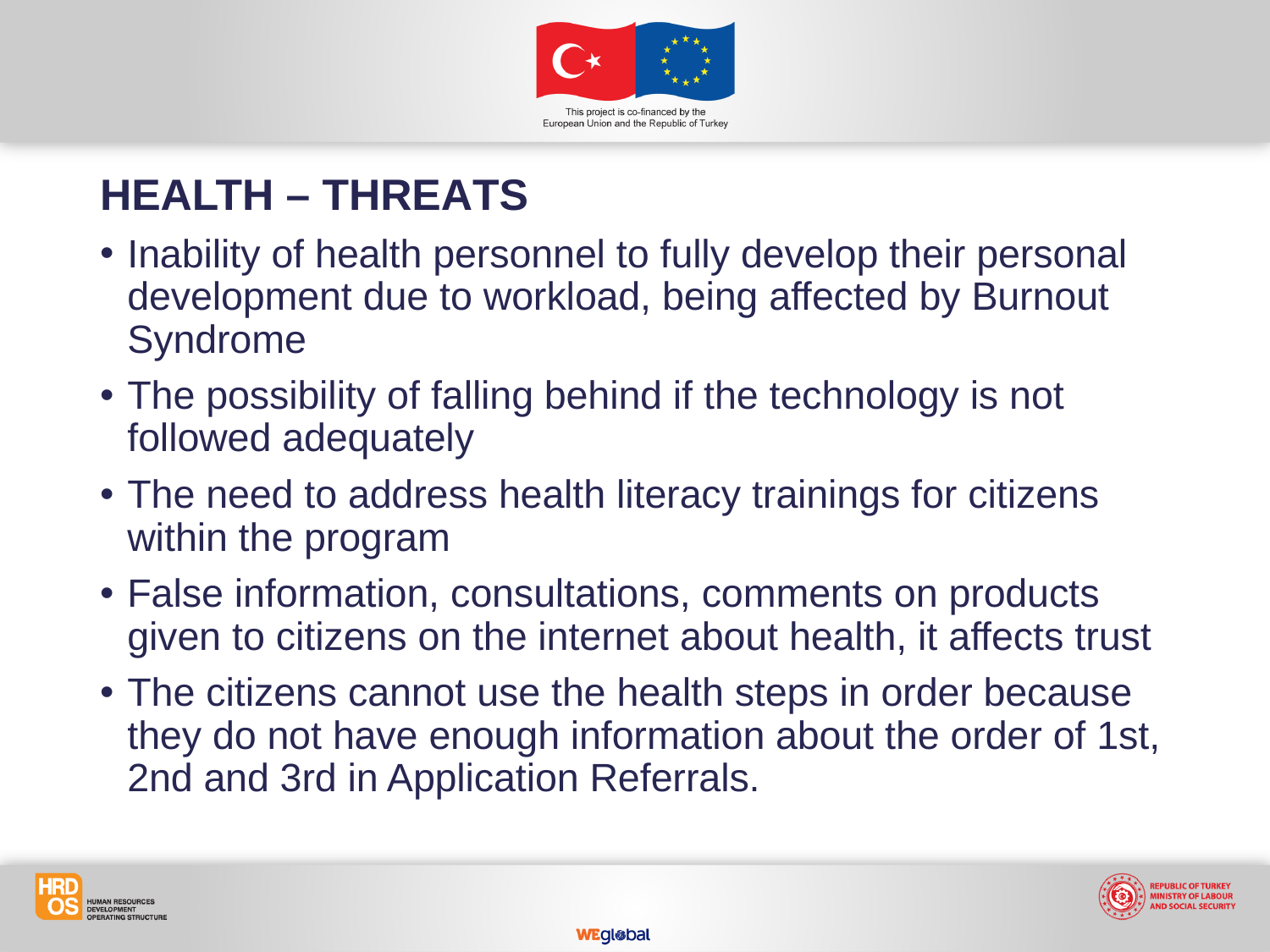

HEALTH – THREATS
Inability of health personnel to fully develop their personal development due to workload, being affected by Burnout Syndrome
The possibility of falling behind if the technology is not followed adequately
The need to address health literacy trainings for citizens within the program
False information, consultations, comments on products given to citizens on the internet about health, it affects trust
The citizens cannot use the health steps in order because they do not have enough information about the order of 1st, 2nd and 3rd in Application Referrals.